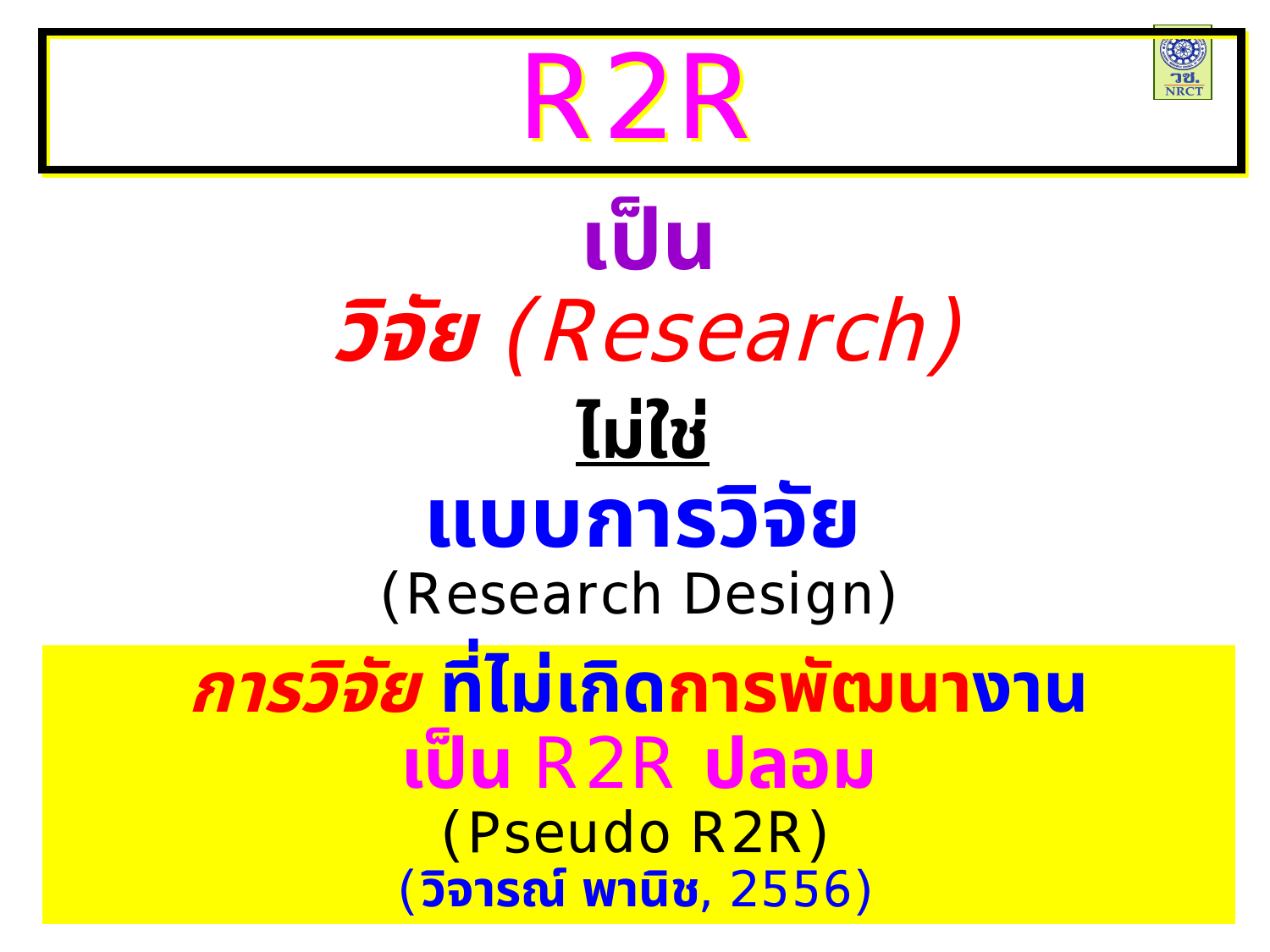

R2R
เป็น
วิจัย (Research)
ไม่ใช่
แบบการวิจัย
(Research Design)
การวิจัย ที่ไม่เกิดการพัฒนางาน
เป็น R2R ปลอม
(Pseudo R2R)
(วิจารณ์ พานิช, 2556)